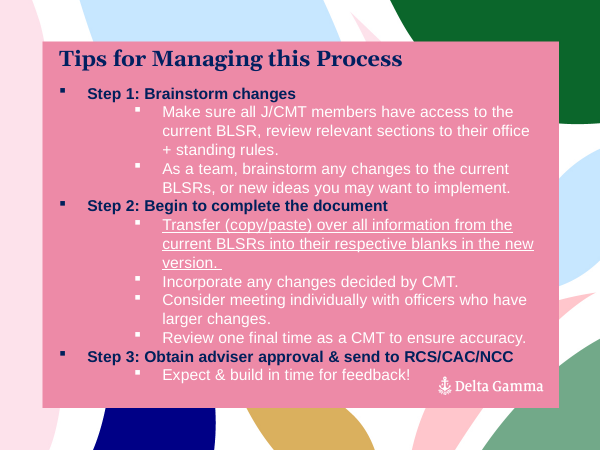

Tips for Managing this Process
Step 1: Brainstorm changes
Make sure all J/CMT members have access to the current BLSR, review relevant sections to their office + standing rules.
As a team, brainstorm any changes to the current BLSRs, or new ideas you may want to implement.
Step 2: Begin to complete the document
Transfer (copy/paste) over all information from the current BLSRs into their respective blanks in the new version.
Incorporate any changes decided by CMT.
Consider meeting individually with officers who have larger changes.
Review one final time as a CMT to ensure accuracy.
Step 3: Obtain adviser approval & send to RCS/CAC/NCC
Expect & build in time for feedback!